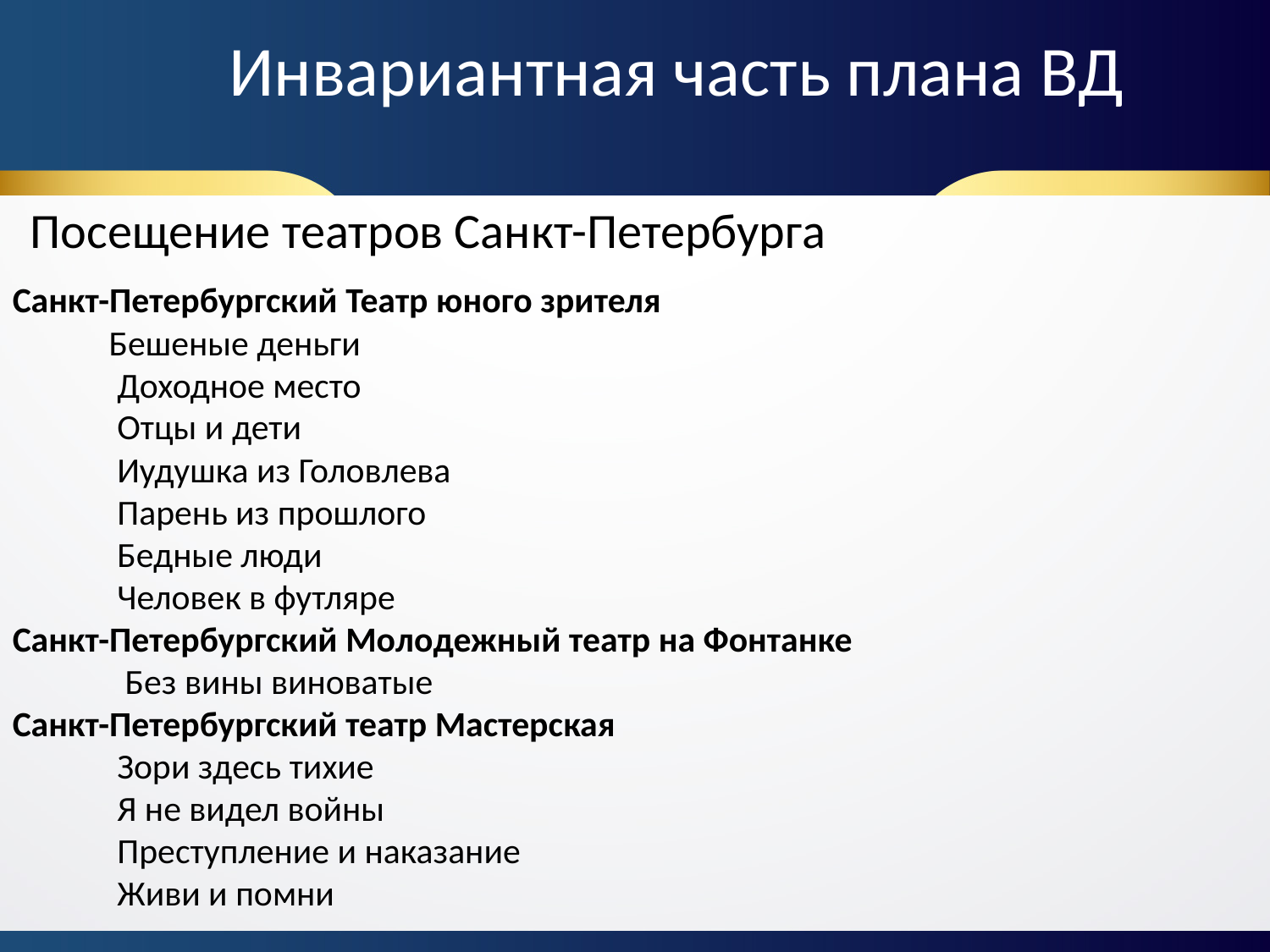

# Инвариантная часть плана ВД
Посещение театров Санкт-Петербурга
Санкт-Петербургский Театр юного зрителя
            Бешеные деньги
             Доходное место
             Отцы и дети
             Иудушка из Головлева
             Парень из прошлого
             Бедные люди
             Человек в футляре
Санкт-Петербургский Молодежный театр на Фонтанке
              Без вины виноватые
Санкт-Петербургский театр Мастерская
             Зори здесь тихие
             Я не видел войны
             Преступление и наказание
             Живи и помни